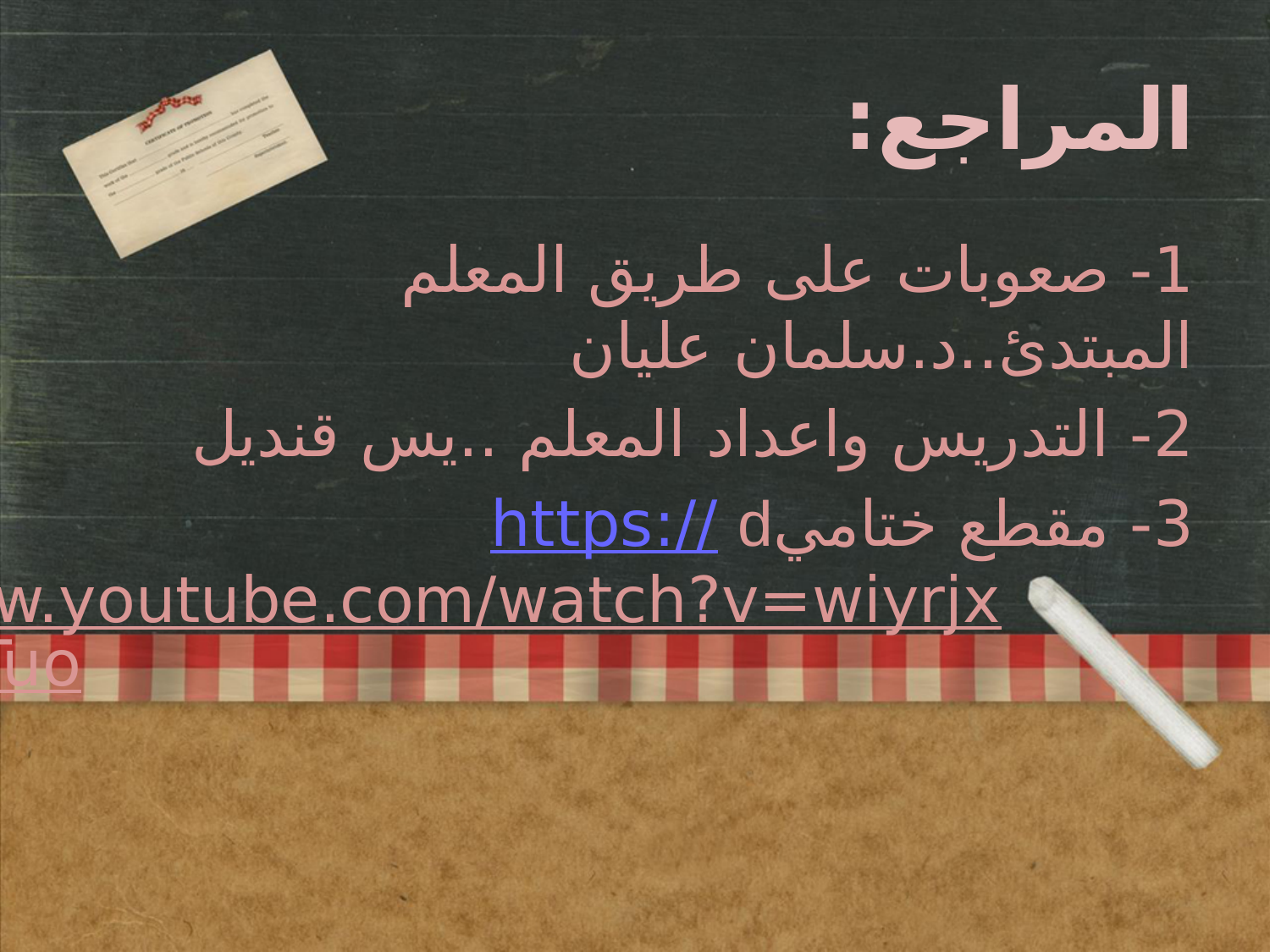

# المراجع:
1- صعوبات على طريق المعلم المبتدئ..د.سلمان عليان
2- التدريس واعداد المعلم ..يس قنديل
3- مقطع ختاميd https://www.youtube.com/watch?v=wiyrjx7BTuo